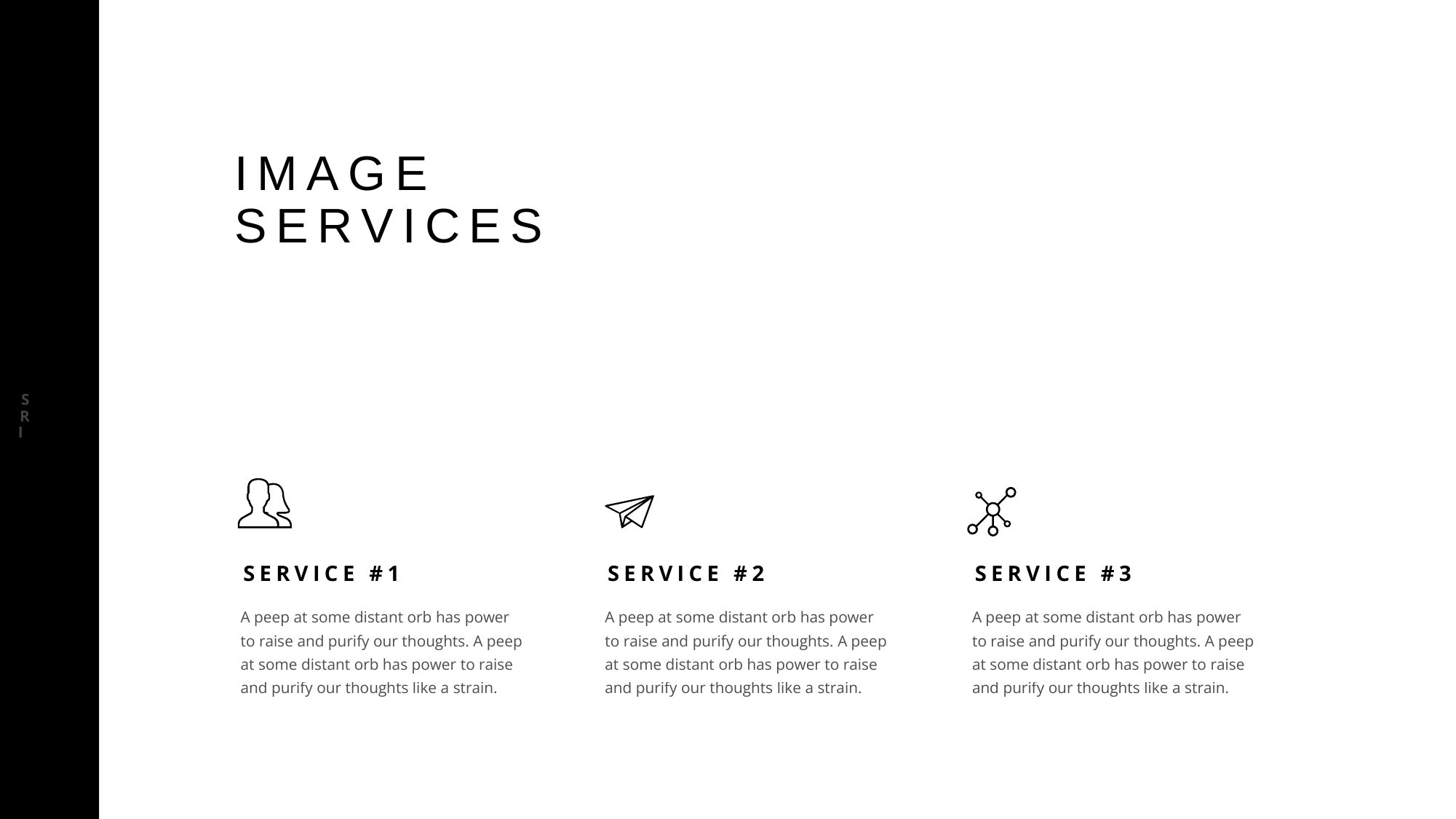

SERVICE
# IMAGE SERVICES

SERVICE #1
SERVICE #2
SERVICE #3
A peep at some distant orb has power to raise and purify our thoughts. A peep at some distant orb has power to raise and purify our thoughts like a strain.
A peep at some distant orb has power to raise and purify our thoughts. A peep at some distant orb has power to raise and purify our thoughts like a strain.
A peep at some distant orb has power to raise and purify our thoughts. A peep at some distant orb has power to raise and purify our thoughts like a strain.